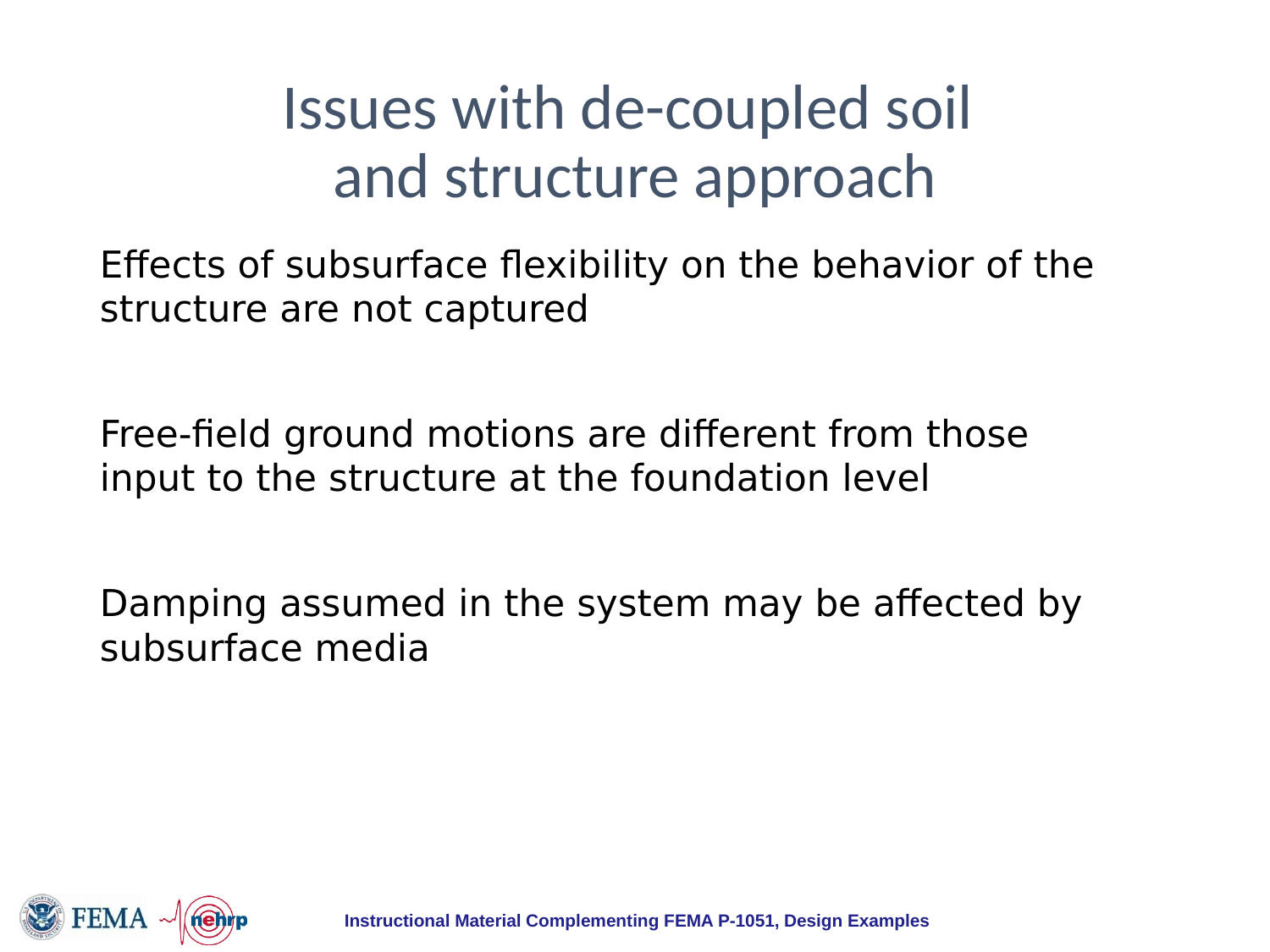

# Issues with de-coupled soil and structure approach
Effects of subsurface flexibility on the behavior of the structure are not captured

Free-field ground motions are different from those input to the structure at the foundation level

Damping assumed in the system may be affected by subsurface media